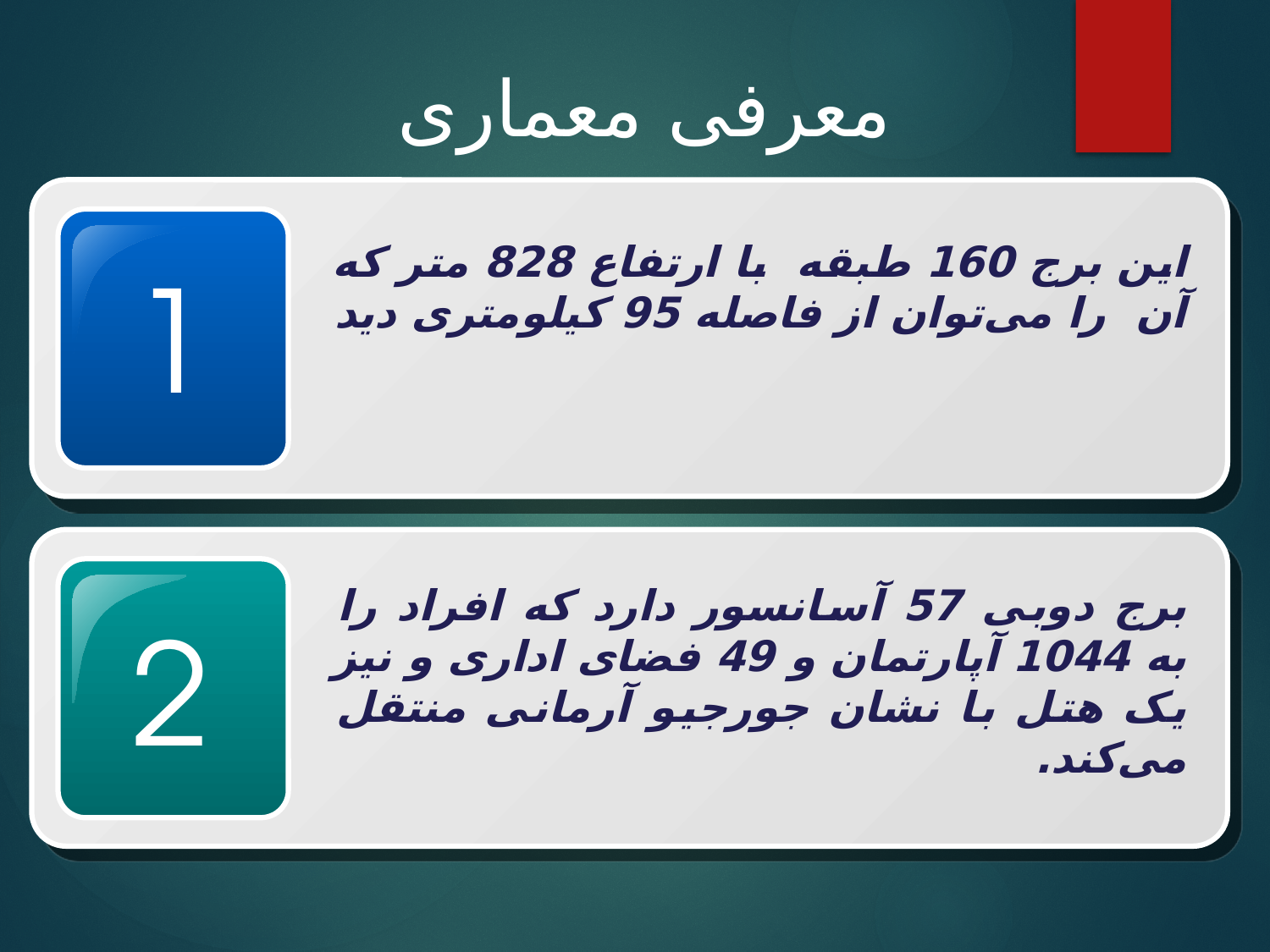

معرفی معماری

این برج 160 طبقه  با ارتفاع 828 متر که آن  را می‌توان از فاصله 95 کیلومتری دید
1

برج دوبی 57 آسانسور دارد که افراد را به 1044 آپارتمان و 49 فضای اداری و نیز یک هتل با نشان جورجیو آرمانی منتقل می‌کند.

2